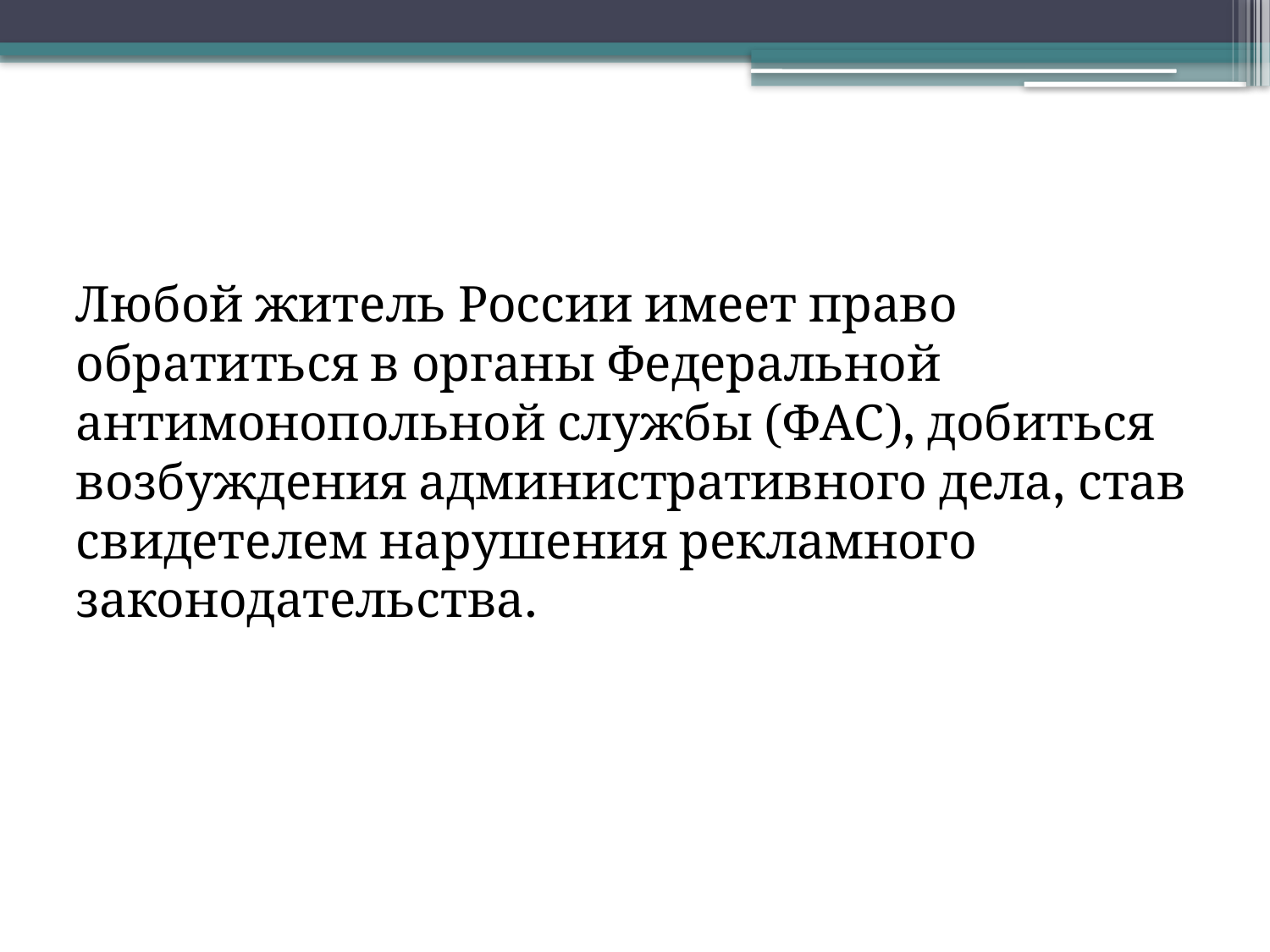

Любой житель России имеет право обратиться в органы Федеральной антимонопольной службы (ФАС), добиться возбуждения административного дела, став свидетелем нарушения рекламного законодательства.